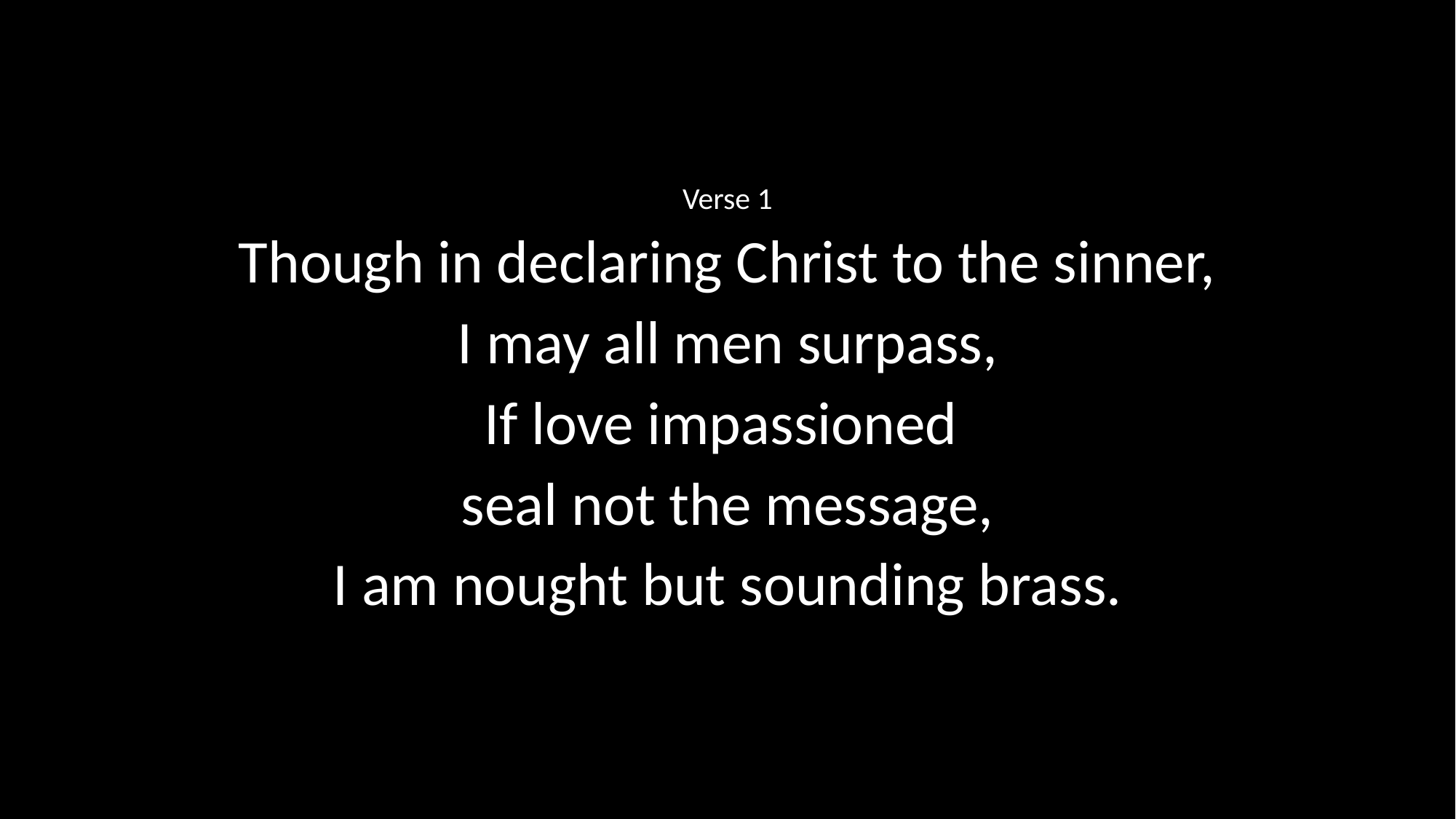

Verse 1
Though in declaring Christ to the sinner,
I may all men surpass,
If love impassioned
seal not the message,
I am nought but sounding brass.